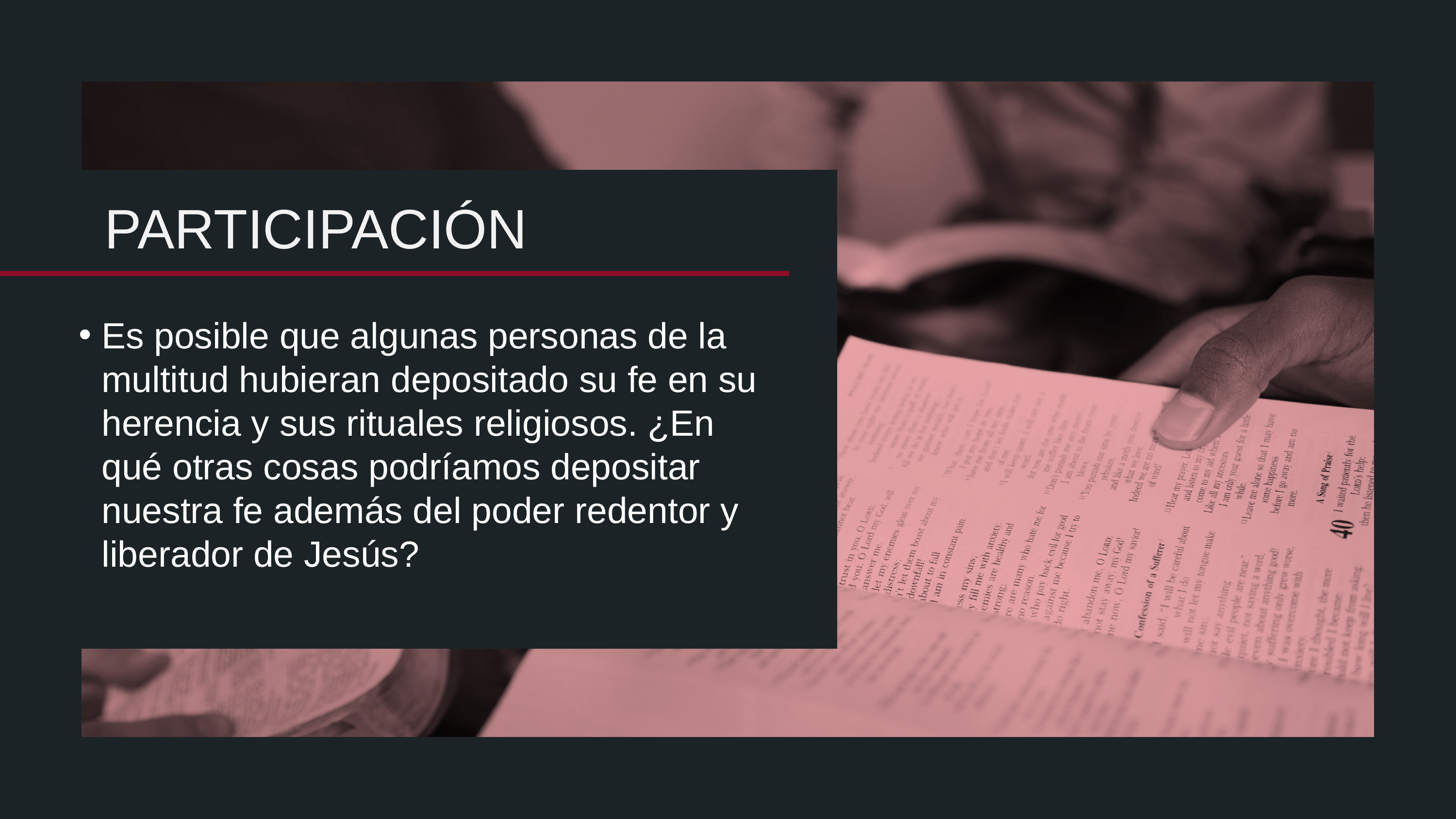

Es posible que algunas personas de la multitud hubieran depositado su fe en su herencia y sus rituales religiosos. ¿En qué otras cosas podríamos depositar nuestra fe además del poder redentor y liberador de Jesús?